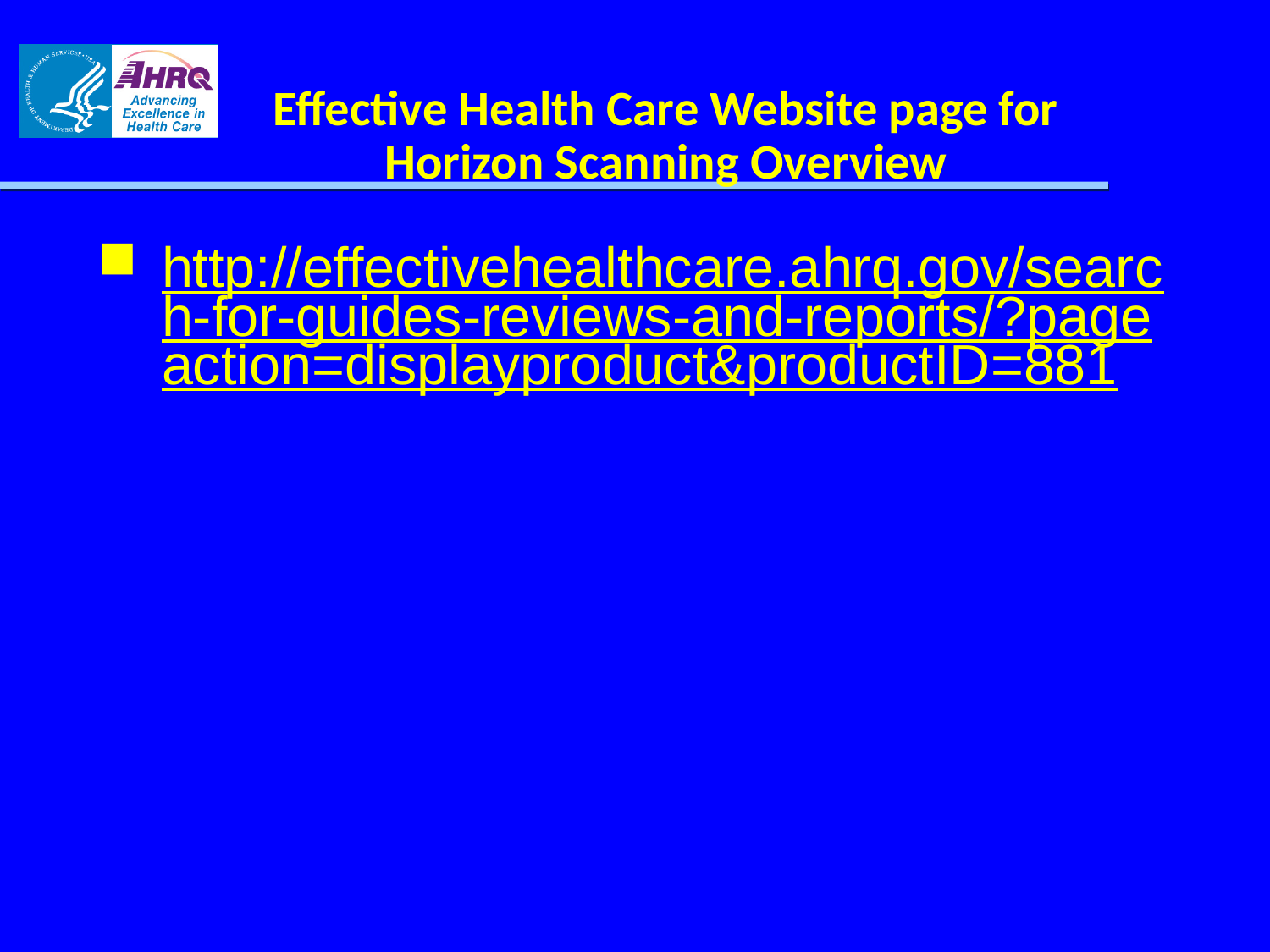

# Effective Health Care Website page for Horizon Scanning Overview
http://effectivehealthcare.ahrq.gov/search-for-guides-reviews-and-reports/?pageaction=displayproduct&productID=881